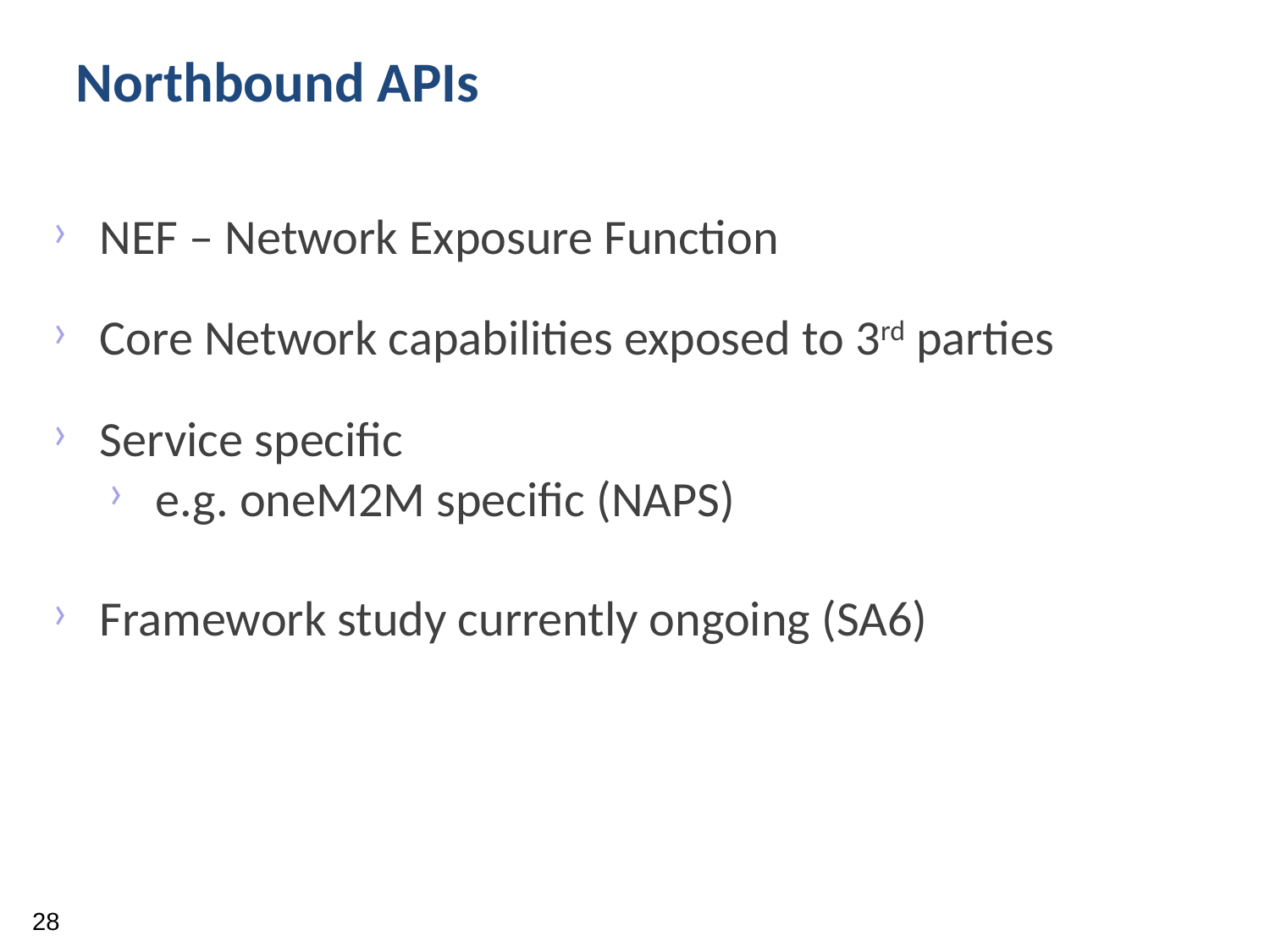

Northbound APIs
NEF – Network Exposure Function
Core Network capabilities exposed to 3rd parties
Service specific
e.g. oneM2M specific (NAPS)

Framework study currently ongoing (SA6)